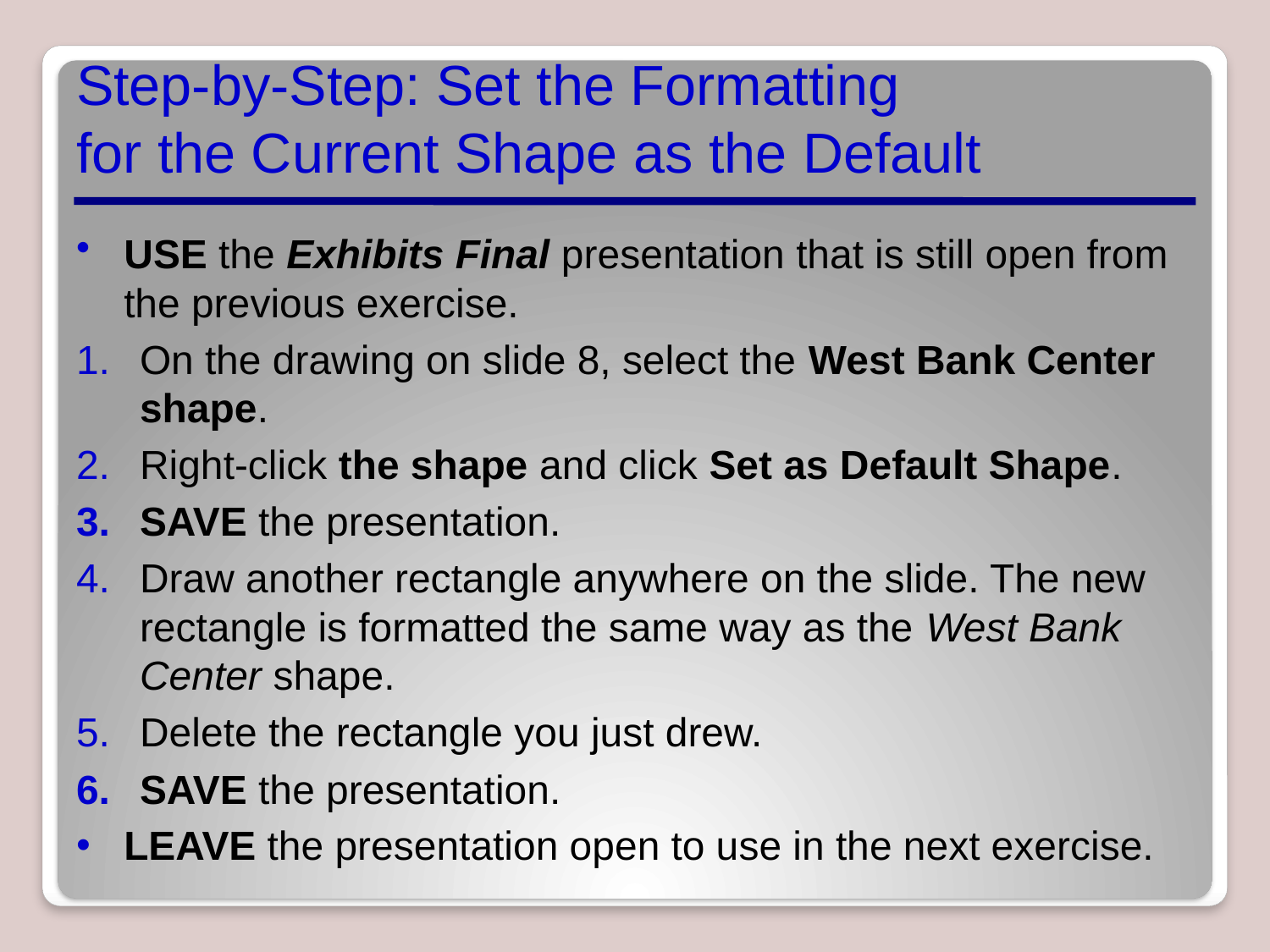

# Step-by-Step: Set the Formatting for the Current Shape as the Default
USE the Exhibits Final presentation that is still open from the previous exercise.
On the drawing on slide 8, select the West Bank Center shape.
Right-click the shape and click Set as Default Shape.
SAVE the presentation.
Draw another rectangle anywhere on the slide. The new rectangle is formatted the same way as the West Bank Center shape.
Delete the rectangle you just drew.
SAVE the presentation.
LEAVE the presentation open to use in the next exercise.